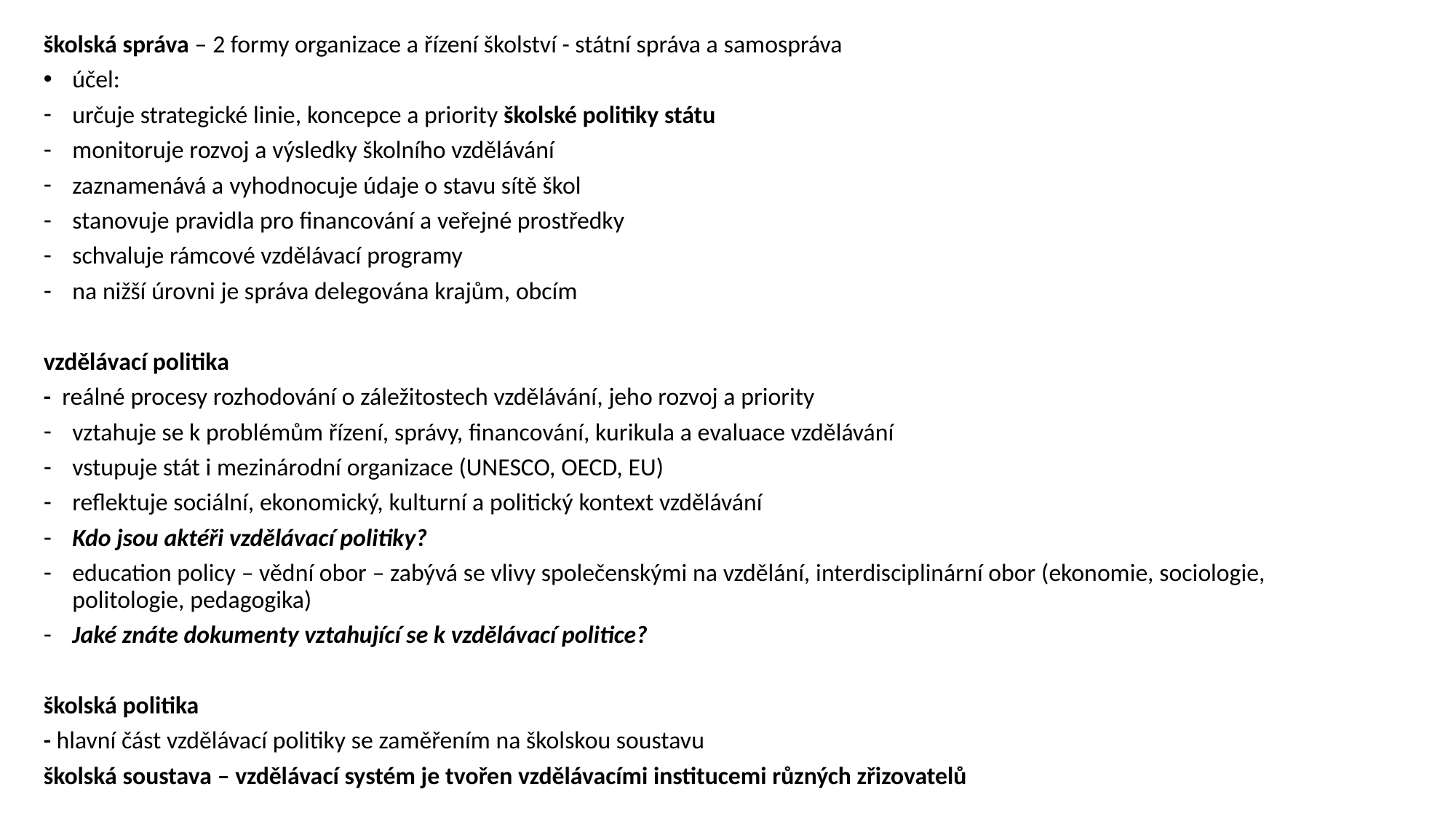

školská správa – 2 formy organizace a řízení školství - státní správa a samospráva
účel:
určuje strategické linie, koncepce a priority školské politiky státu
monitoruje rozvoj a výsledky školního vzdělávání
zaznamenává a vyhodnocuje údaje o stavu sítě škol
stanovuje pravidla pro financování a veřejné prostředky
schvaluje rámcové vzdělávací programy
na nižší úrovni je správa delegována krajům, obcím

vzdělávací politika
-  reálné procesy rozhodování o záležitostech vzdělávání, jeho rozvoj a priority
vztahuje se k problémům řízení, správy, financování, kurikula a evaluace vzdělávání
vstupuje stát i mezinárodní organizace (UNESCO, OECD, EU)
reflektuje sociální, ekonomický, kulturní a politický kontext vzdělávání
Kdo jsou aktéři vzdělávací politiky?
education policy – vědní obor – zabývá se vlivy společenskými na vzdělání, interdisciplinární obor (ekonomie, sociologie, politologie, pedagogika)
Jaké znáte dokumenty vztahující se k vzdělávací politice?

školská politika
- hlavní část vzdělávací politiky se zaměřením na školskou soustavu
školská soustava – vzdělávací systém je tvořen vzdělávacími institucemi různých zřizovatelů